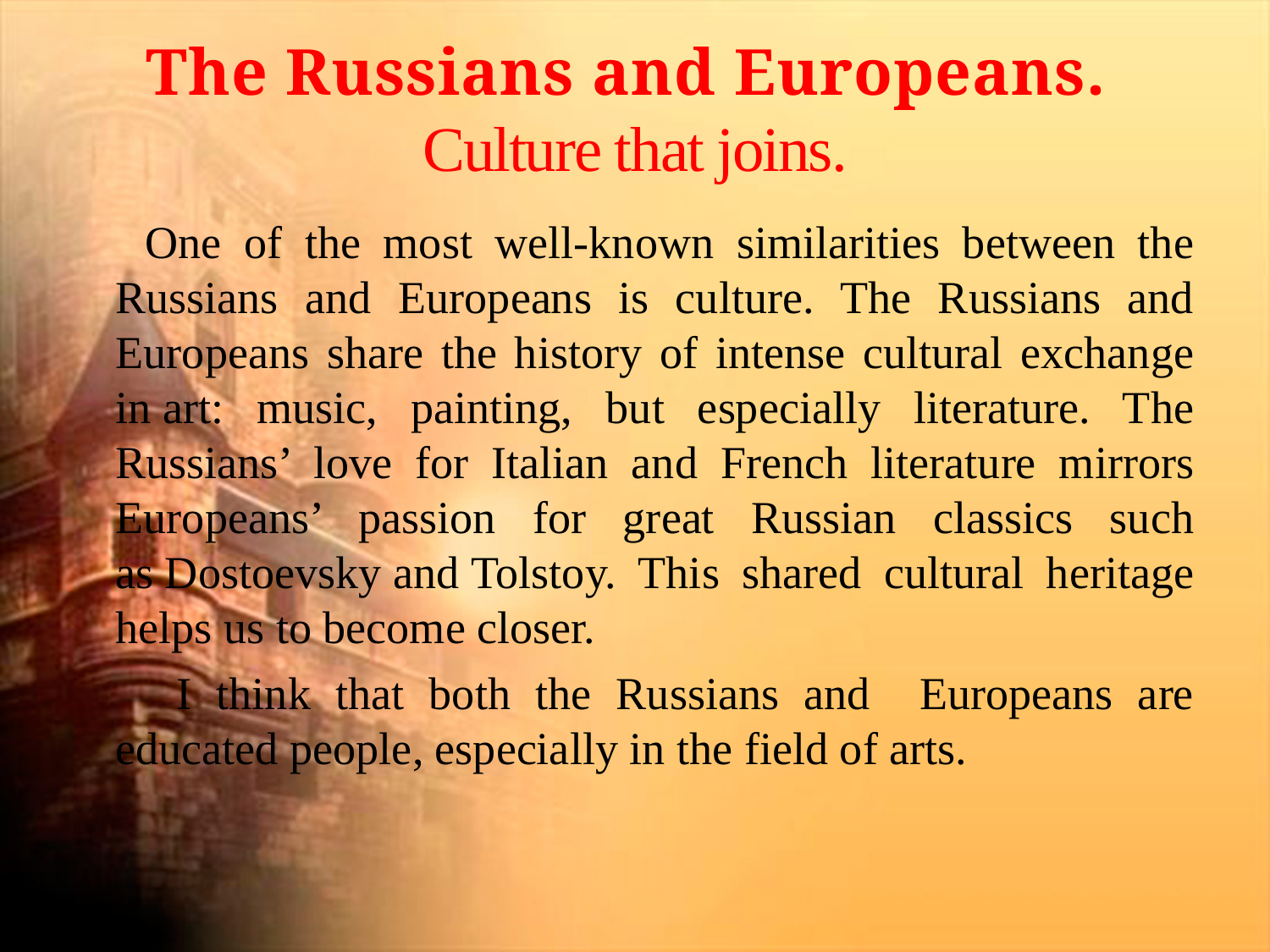

# The Russians and Europeans. Culture that joins.
   One of the most well-known similarities between the Russians and Europeans is culture. The Russians and Europeans share the history of intense cultural exchange in art: music, painting, but especially literature. The Russians’ love for Italian and French literature mirrors Europeans’ passion for great Russian classics such as Dostoevsky and Tolstoy. This shared cultural heritage helps us to become closer.
    I think that both the Russians and  Europeans are educated people, especially in the field of arts.